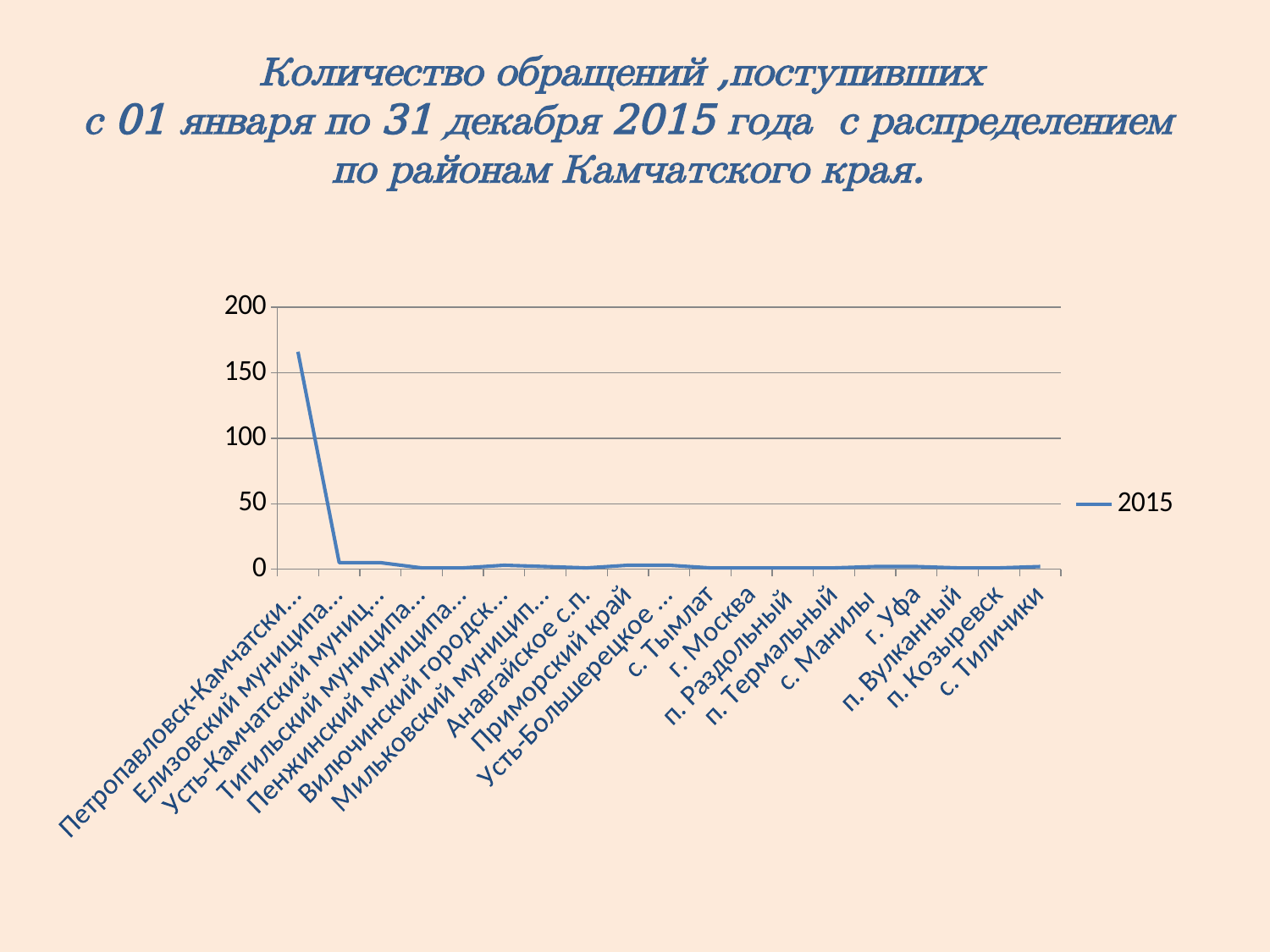

# Количество обращений ,поступивших с 01 января по 31 декабря 2015 года  с распределением по районам Камчатского края.

### Chart

| Category | 2015 |
|---|---|
| Петропавловск-Камчатский городской округ | 166.0 |
| Елизовский муниципальный район | 5.0 |
| Усть-Камчатский муниципальный район | 5.0 |
| Тигильский муниципальный район | 1.0 |
| Пенжинский муниципальный район | 1.0 |
| Вилючинский городской округ | 3.0 |
| Мильковский муниципальный район | 2.0 |
| Анавгайское с.п. | 1.0 |
| Приморский край | 3.0 |
| Усть-Большерецкое с.п. | 3.0 |
| с. Тымлат | 1.0 |
| г. Москва | 1.0 |
| п. Раздольный  | 1.0 |
| п. Термальный | 1.0 |
| с. Манилы  | 2.0 |
| г. Уфа | 2.0 |
| п. Вулканный | 1.0 |
| п. Козыревск | 1.0 |
| с. Тиличики | 2.0 |